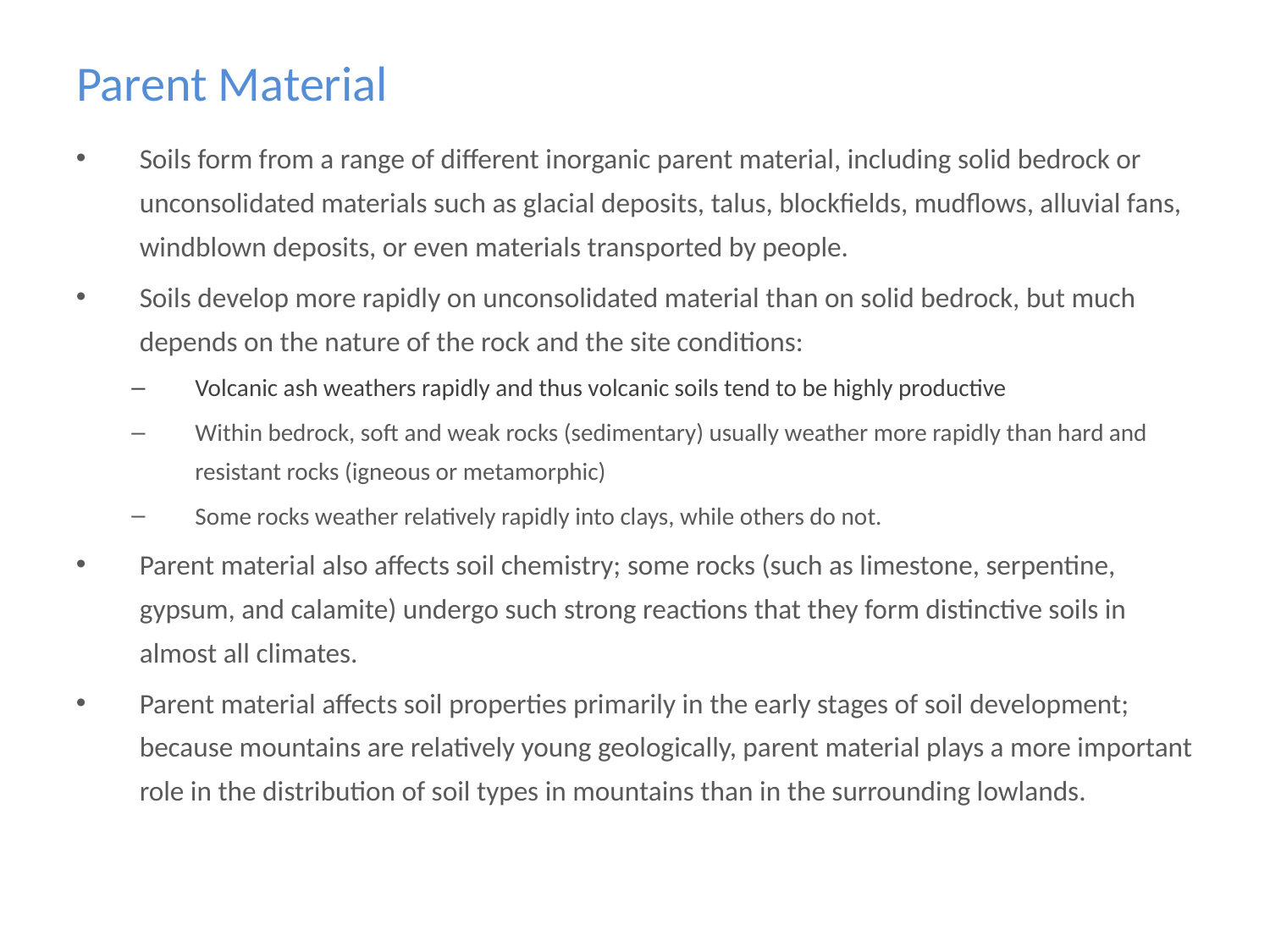

# Parent Material

Soils form from a range of different inorganic parent material, including solid bedrock or unconsolidated materials such as glacial deposits, talus, blockfields, mudflows, alluvial fans, windblown deposits, or even materials transported by people.
Soils develop more rapidly on unconsolidated material than on solid bedrock, but much depends on the nature of the rock and the site conditions:
Volcanic ash weathers rapidly and thus volcanic soils tend to be highly productive
Within bedrock, soft and weak rocks (sedimentary) usually weather more rapidly than hard and resistant rocks (igneous or metamorphic)
Some rocks weather relatively rapidly into clays, while others do not.
Parent material also affects soil chemistry; some rocks (such as limestone, serpentine, gypsum, and calamite) undergo such strong reactions that they form distinctive soils in almost all climates.
Parent material affects soil properties primarily in the early stages of soil development; because mountains are relatively young geologically, parent material plays a more important role in the distribution of soil types in mountains than in the surrounding lowlands.